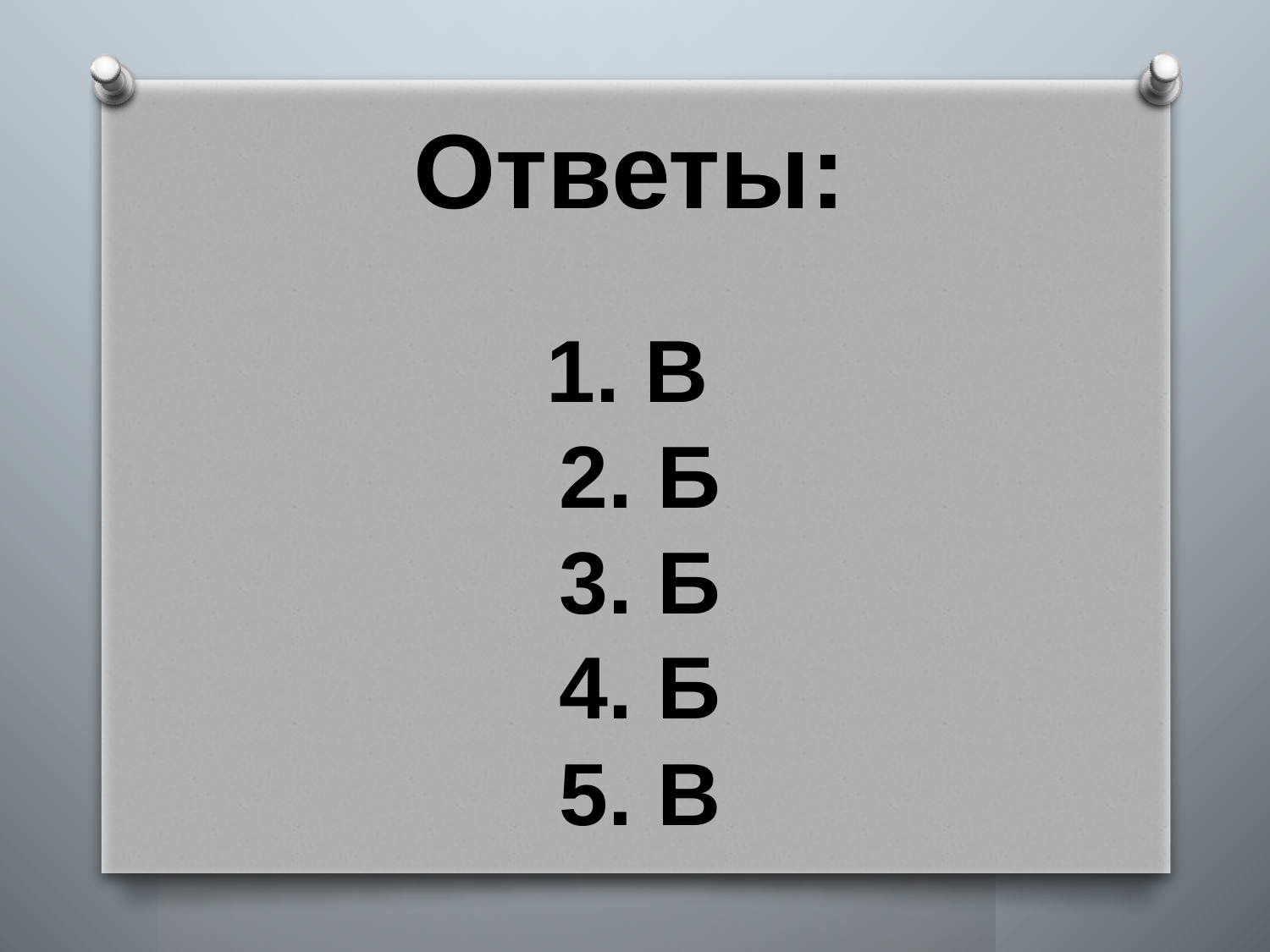

Ответы:
1. В
2. Б
3. Б
4. Б
5. В